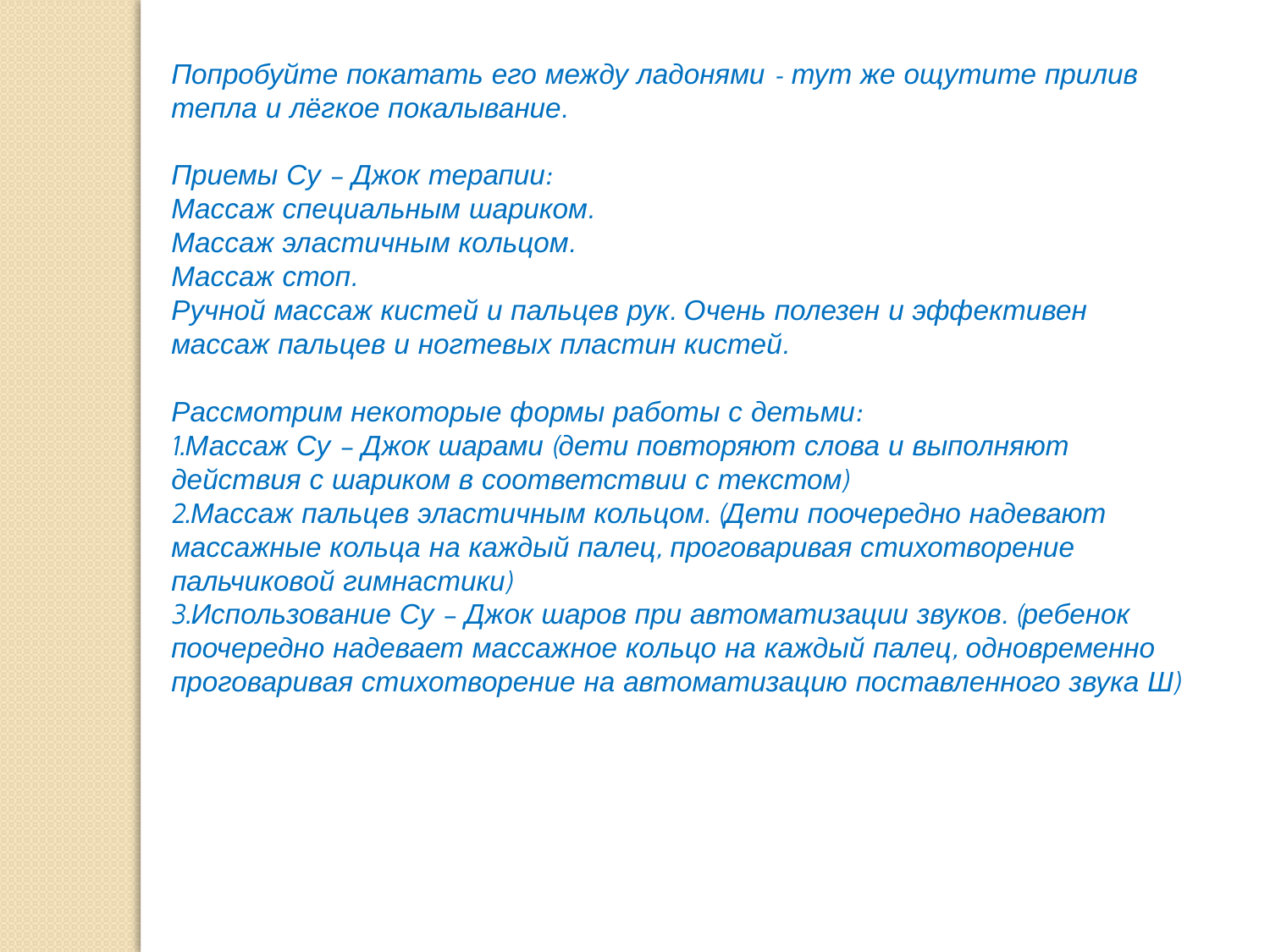

Попробуйте покатать его между ладонями - тут же ощутите прилив тепла и лёгкое покалывание.

Приемы Су – Джок терапии:
Массаж специальным шариком.
Массаж эластичным кольцом.
Массаж стоп.
Ручной массаж кистей и пальцев рук. Очень полезен и эффективен массаж пальцев и ногтевых пластин кистей.

Рассмотрим некоторые формы работы с детьми:
1.Массаж Су – Джок шарами (дети повторяют слова и выполняют действия с шариком в соответствии с текстом)
2.Массаж пальцев эластичным кольцом. (Дети поочередно надевают массажные кольца на каждый палец, проговаривая стихотворение пальчиковой гимнастики)
3.Использование Су – Джок шаров при автоматизации звуков. (ребенок поочередно надевает массажное кольцо на каждый палец, одновременно проговаривая стихотворение на автоматизацию поставленного звука Ш)